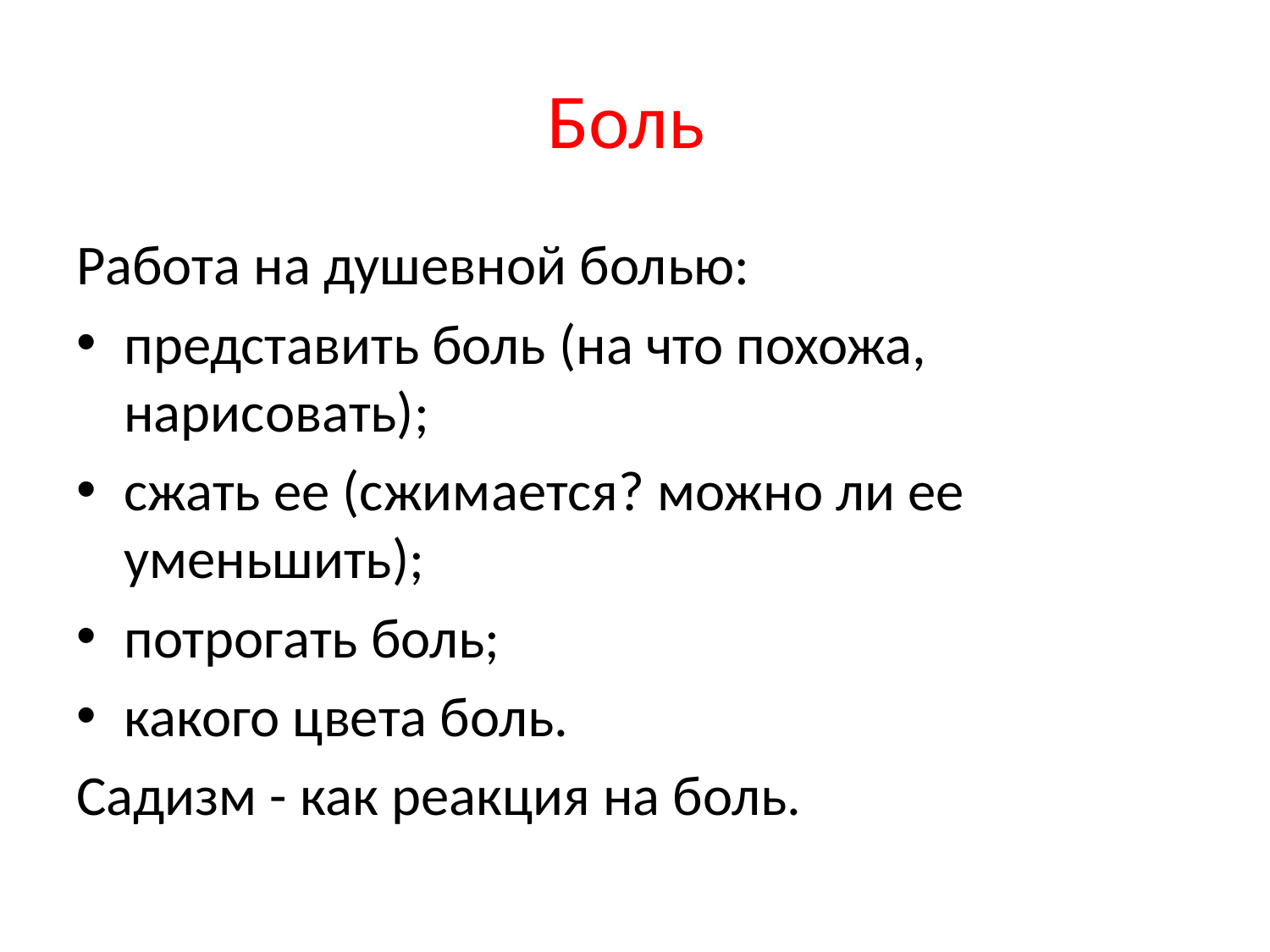

# Боль
Работа на душевной болью:
представить боль (на что похожа, нарисовать);
сжать ее (сжимается? можно ли ее уменьшить);
потрогать боль;
какого цвета боль.
Садизм - как реакция на боль.